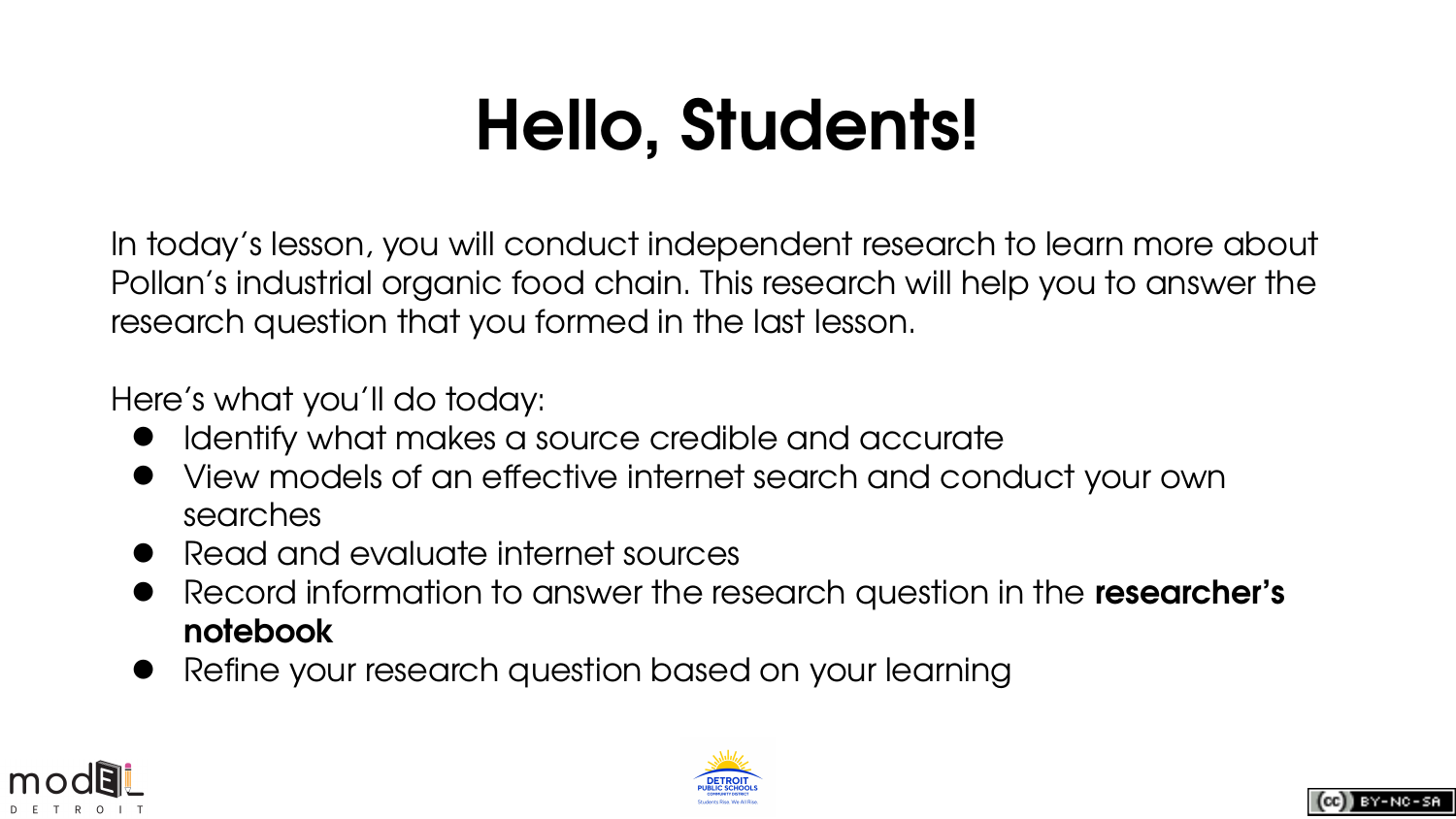

# Hello, Students!
In today’s lesson, you will conduct independent research to learn more about Pollan’s industrial organic food chain. This research will help you to answer the research question that you formed in the last lesson.

Here’s what you’ll do today:
Identify what makes a source credible and accurate
View models of an effective internet search and conduct your own searches
Read and evaluate internet sources
Record information to answer the research question in the researcher’s notebook
Refine your research question based on your learning